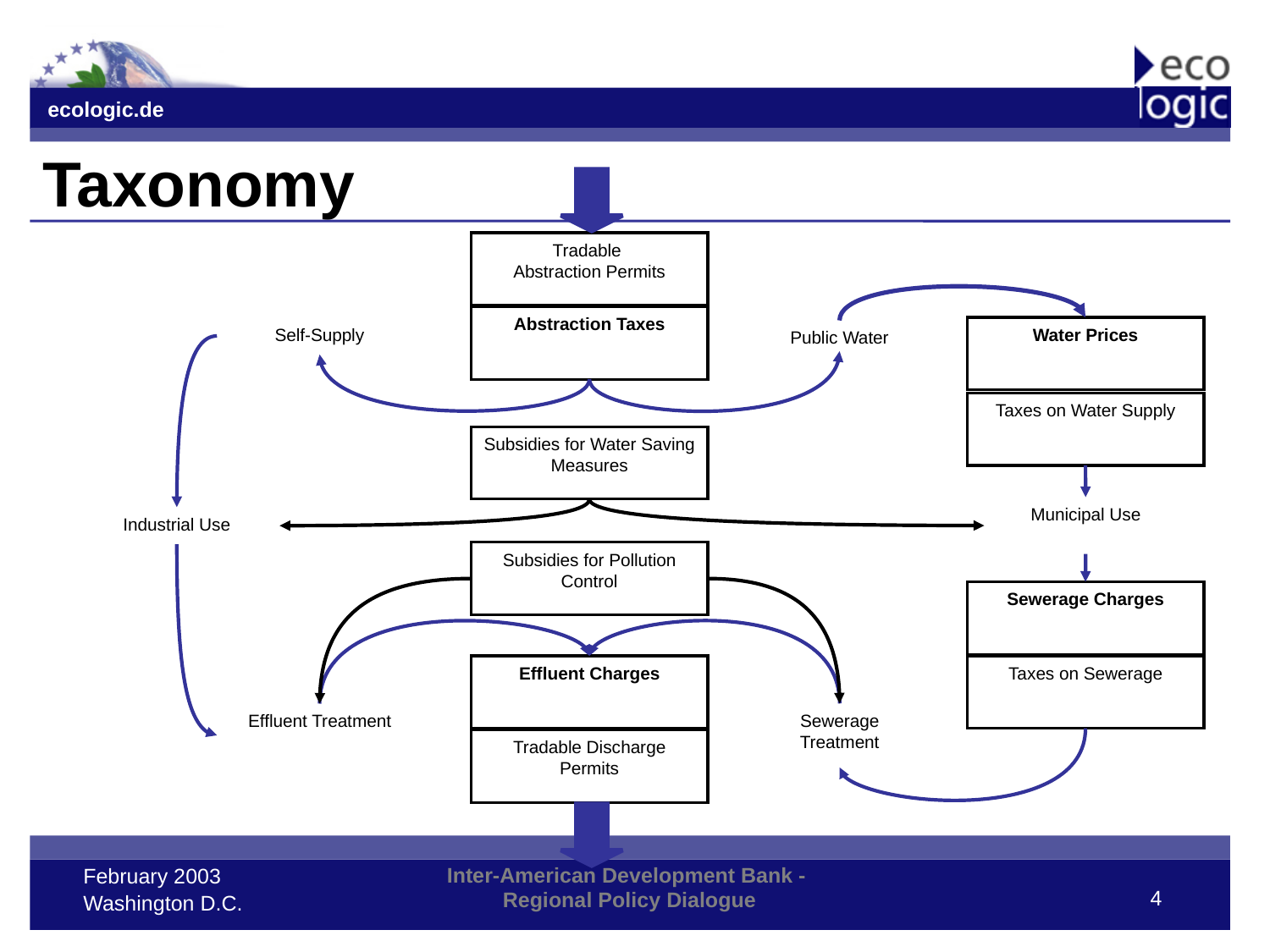

# Taxonomy

Tradable
Abstraction Permits
Abstraction Taxes
Self-Supply
Water Prices
Public Water
Taxes on Water Supply
Subsidies for Water Saving Measures
Municipal Use
Industrial Use
Subsidies for Pollution Control
Sewerage Charges
Effluent Charges
Taxes on Sewerage
Sewerage Treatment
Effluent Treatment
Tradable Discharge Permits

4